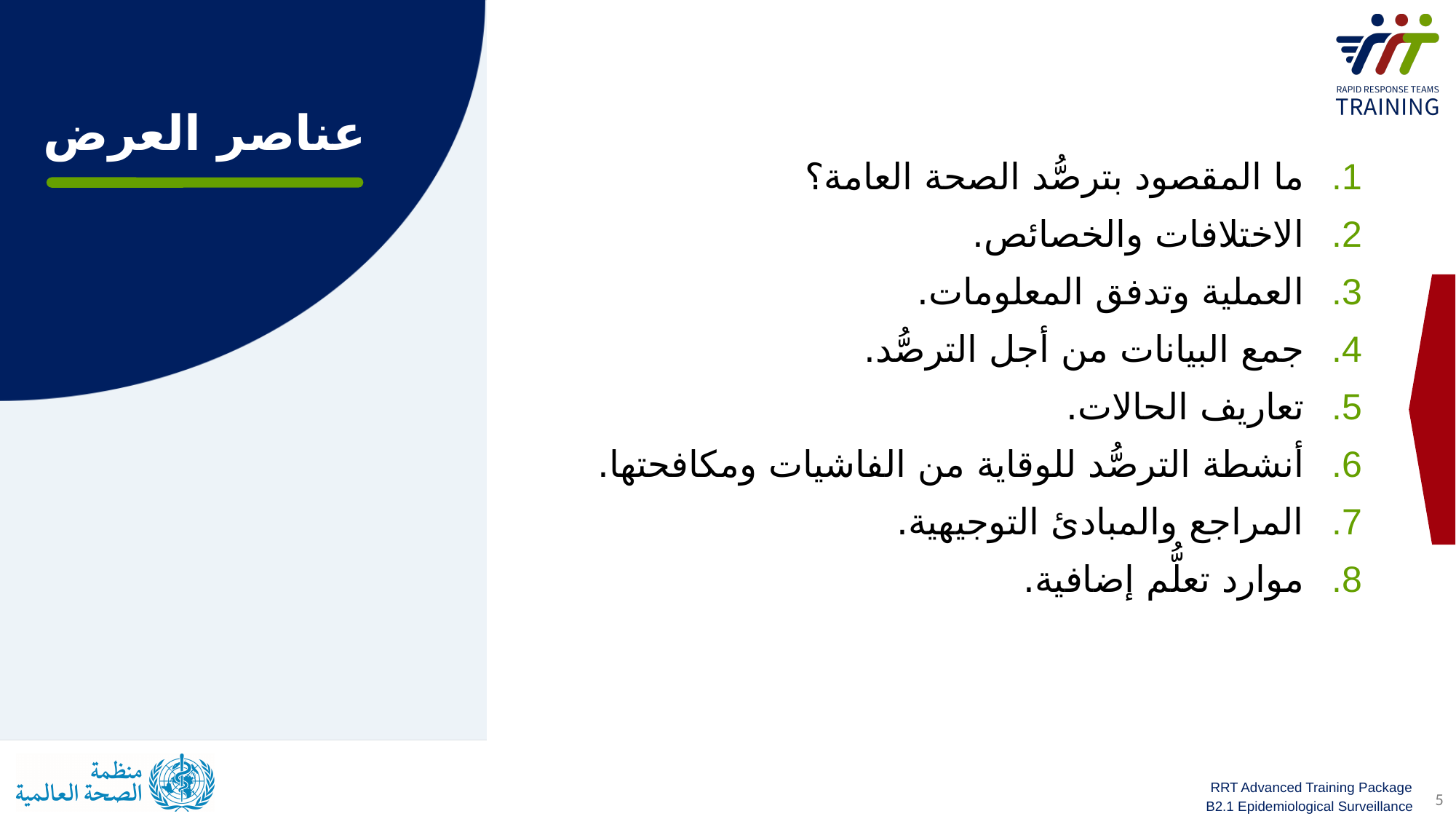

# عناصر العرض
ما المقصود بترصُّد الصحة العامة؟
الاختلافات والخصائص.
العملية وتدفق المعلومات.
جمع البيانات من أجل الترصُّد.
تعاريف الحالات.
أنشطة الترصُّد للوقاية من الفاشيات ومكافحتها.
المراجع والمبادئ التوجيهية.
موارد تعلُّم إضافية.